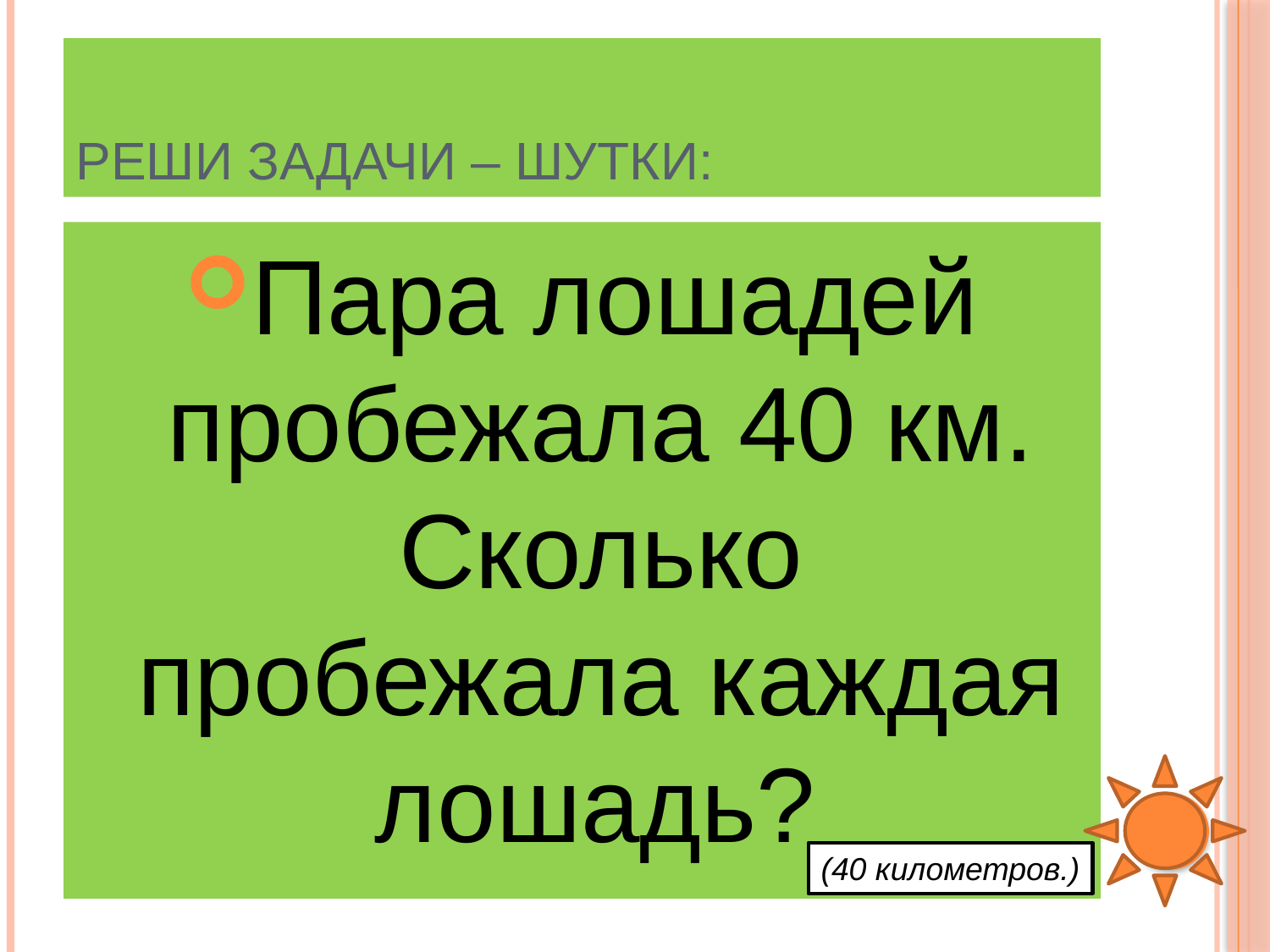

# Реши задачи – шутки:
Пара лошадей пробежала 40 км. Сколько пробежала каждая лошадь?

(40 километров.)